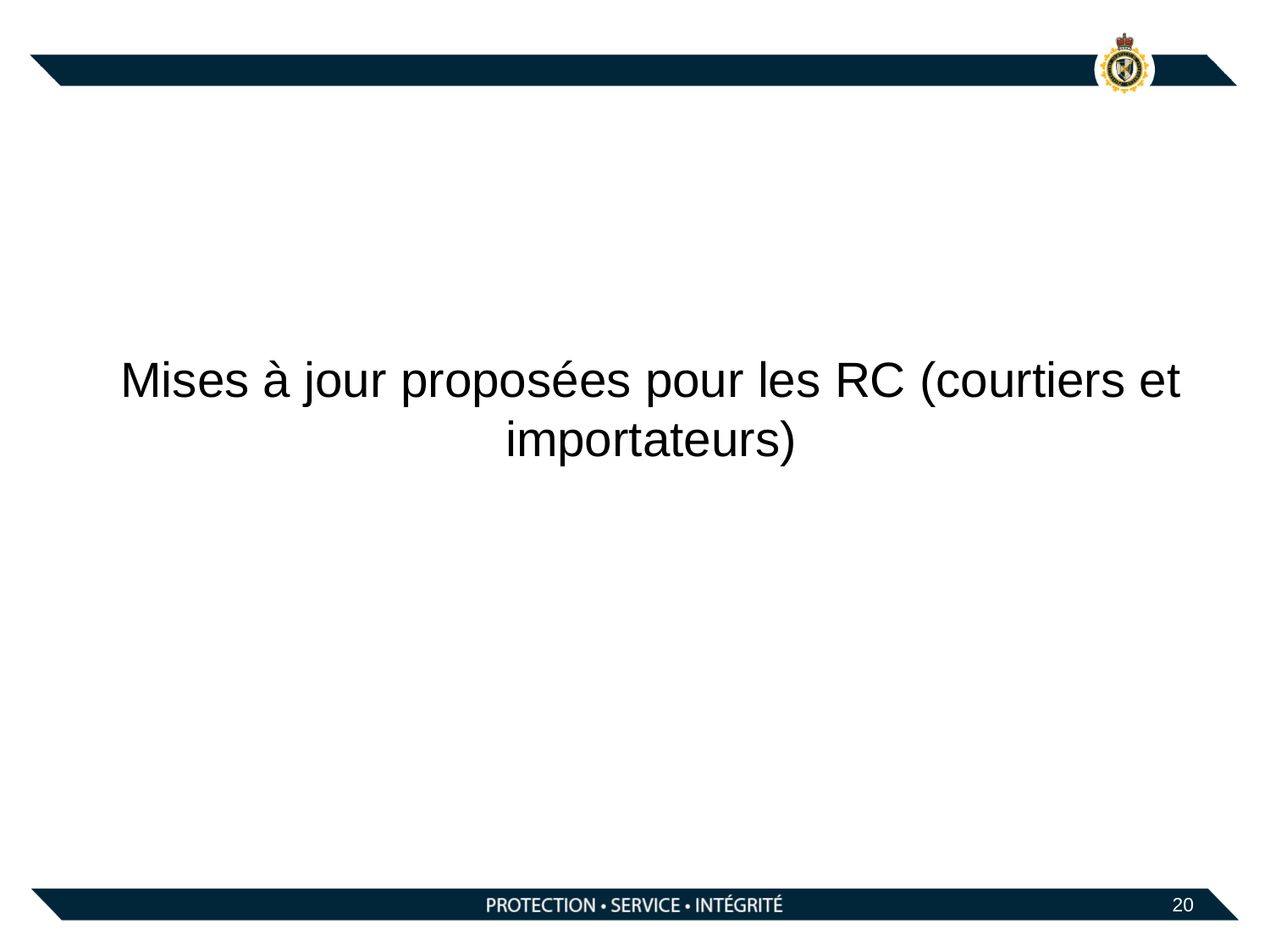

# Mises à jour proposées pour les RC (courtiers et importateurs)